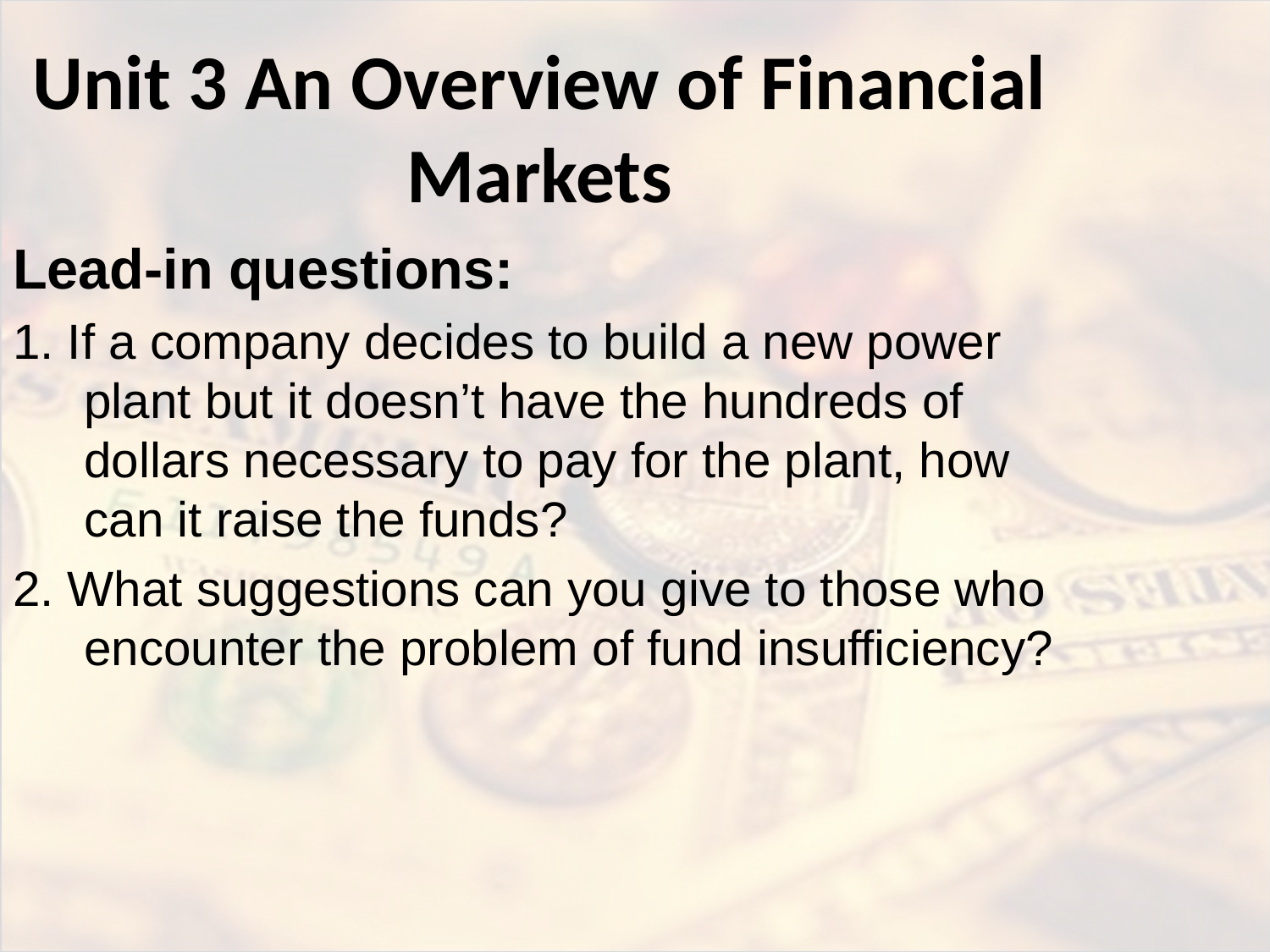

# Unit 3 An Overview of Financial Markets
Lead-in questions:
1. If a company decides to build a new power plant but it doesn’t have the hundreds of dollars necessary to pay for the plant, how can it raise the funds?
2. What suggestions can you give to those who encounter the problem of fund insufficiency?